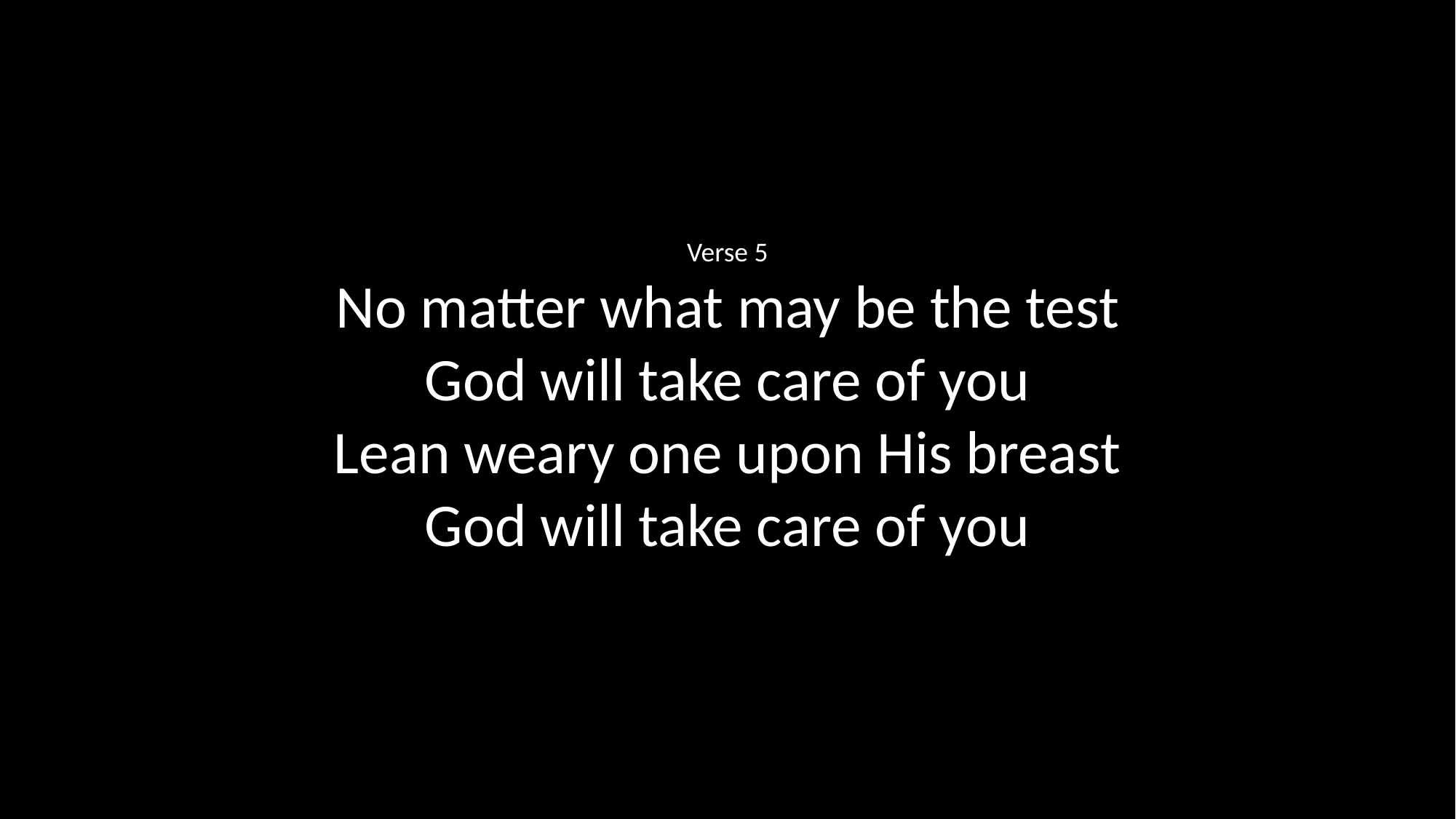

Verse 5
No matter what may be the test
God will take care of you
Lean weary one upon His breast
God will take care of you